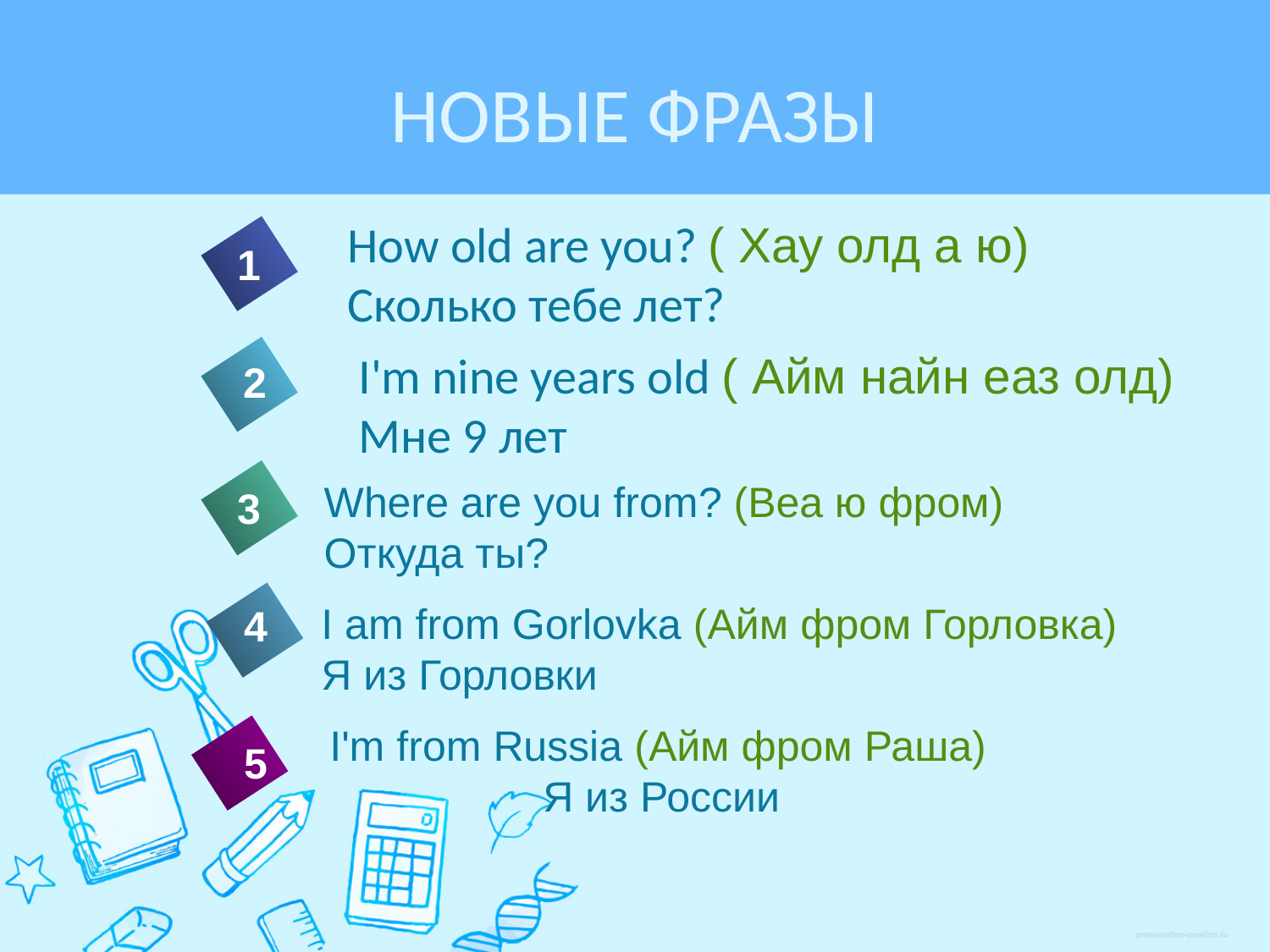

# НОВЫЕ ФРАЗЫ
How old are you? ( Хау олд а ю)
Сколько тебе лет?

1
I'm nine years old ( Айм найн еаз олд)
Мне 9 лет

2
Where are you from? (Веа ю фром)
Откуда ты?

3
I am from Gorlovka (Айм фром Горловка)
Я из Горловки
4

I'm from Russia (Айм фром Раша)
                  Я из России

5